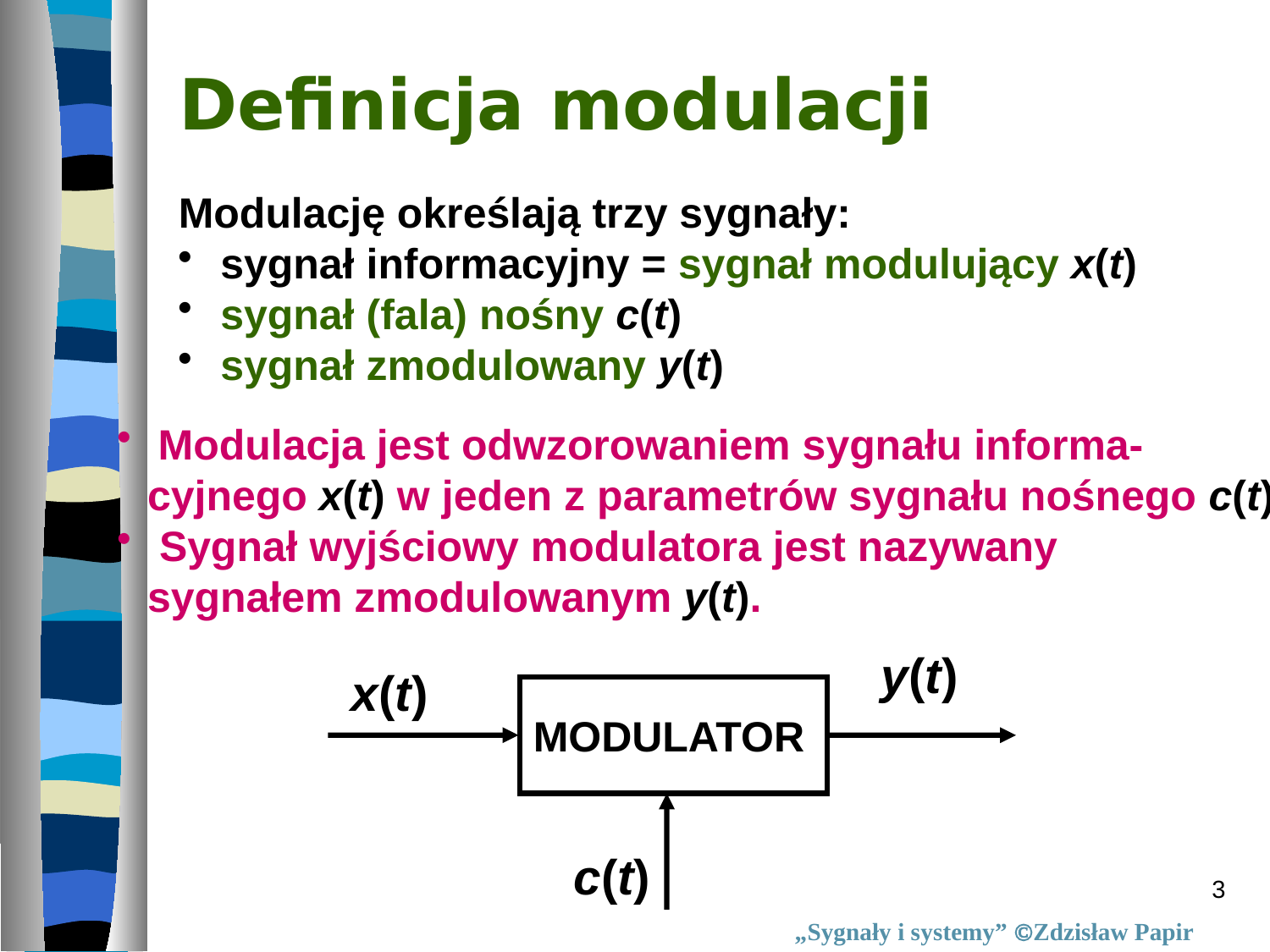

Definicja modulacji
Modulację określają trzy sygnały:
 sygnał informacyjny = sygnał modulujący x(t)
 sygnał (fala) nośny c(t)
 sygnał zmodulowany y(t)
 Modulacja jest odwzorowaniem sygnału informa-
cyjnego x(t) w jeden z parametrów sygnału nośnego c(t).
 Sygnał wyjściowy modulatora jest nazywany
sygnałem zmodulowanym y(t).
y(t)
x(t)

MODULATOR

c(t)

3
„Sygnały i systemy” ©Zdzisław Papir